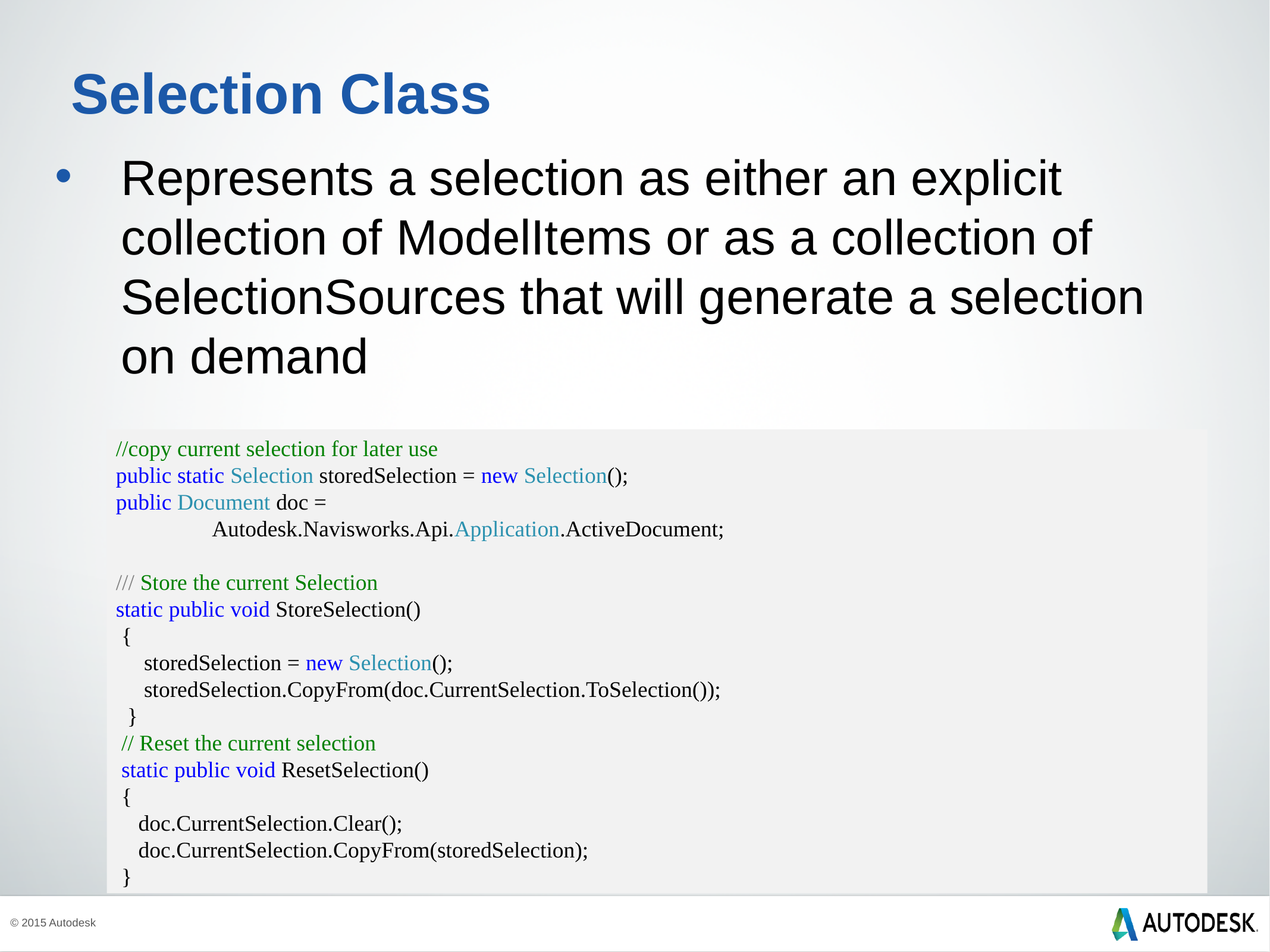

# Selection Class
Represents a selection as either an explicit collection of ModelItems or as a collection of SelectionSources that will generate a selection on demand

//copy current selection for later use
public static Selection storedSelection = new Selection();
public Document doc =
                 Autodesk.Navisworks.Api.Application.ActiveDocument;

/// Store the current Selection
static public void StoreSelection()
 {
     storedSelection = new Selection();
     storedSelection.CopyFrom(doc.CurrentSelection.ToSelection());
  }
 // Reset the current selection
 static public void ResetSelection()
 {
    doc.CurrentSelection.Clear();
    doc.CurrentSelection.CopyFrom(storedSelection);
 }